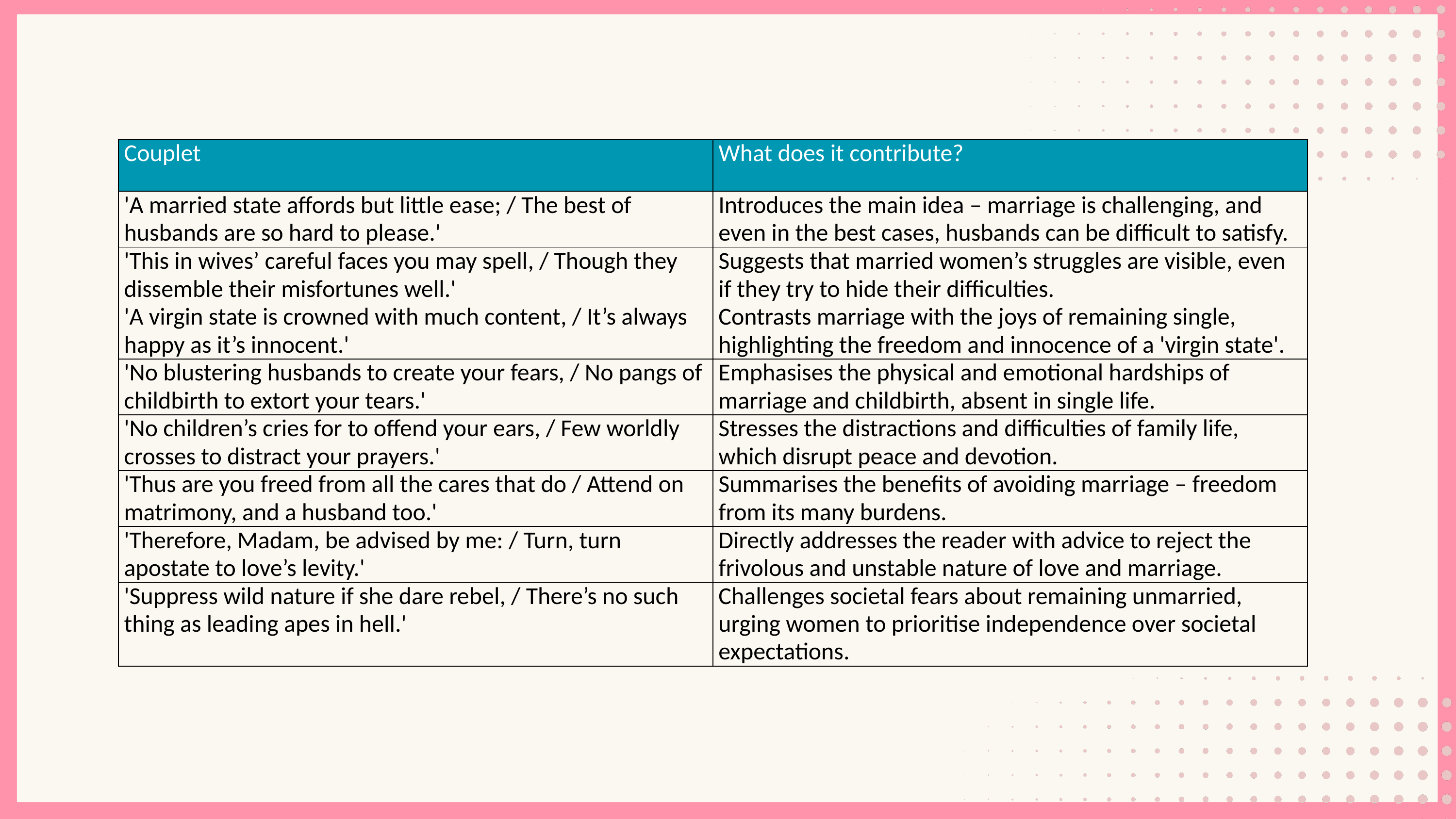

| Couplet | What does it contribute? |
| --- | --- |
| 'A married state affords but little ease; / The best of husbands are so hard to please.' | Introduces the main idea – marriage is challenging, and even in the best cases, husbands can be difficult to satisfy. |
| 'This in wives’ careful faces you may spell, / Though they dissemble their misfortunes well.' | Suggests that married women’s struggles are visible, even if they try to hide their difficulties. |
| 'A virgin state is crowned with much content, / It’s always happy as it’s innocent.' | Contrasts marriage with the joys of remaining single, highlighting the freedom and innocence of a 'virgin state'. |
| 'No blustering husbands to create your fears, / No pangs of childbirth to extort your tears.' | Emphasises the physical and emotional hardships of marriage and childbirth, absent in single life. |
| 'No children’s cries for to offend your ears, / Few worldly crosses to distract your prayers.' | Stresses the distractions and difficulties of family life, which disrupt peace and devotion. |
| 'Thus are you freed from all the cares that do / Attend on matrimony, and a husband too.' | Summarises the benefits of avoiding marriage – freedom from its many burdens. |
| 'Therefore, Madam, be advised by me: / Turn, turn apostate to love’s levity.' | Directly addresses the reader with advice to reject the frivolous and unstable nature of love and marriage. |
| 'Suppress wild nature if she dare rebel, / There’s no such thing as leading apes in hell.' | Challenges societal fears about remaining unmarried, urging women to prioritise independence over societal expectations. |